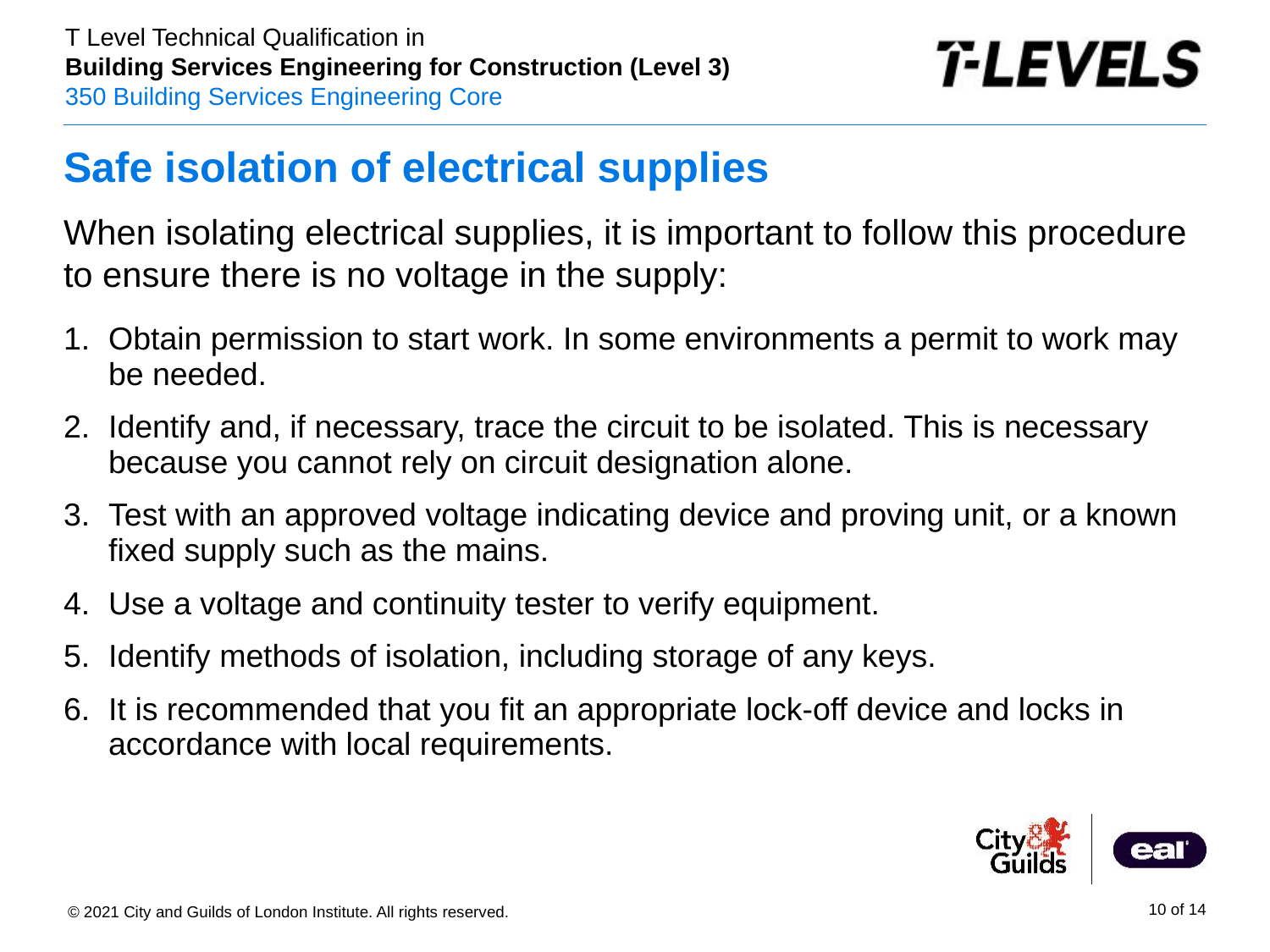

# Safe isolation of electrical supplies
When isolating electrical supplies, it is important to follow this procedure to ensure there is no voltage in the supply:
Obtain permission to start work. In some environments a permit to work may be needed.
Identify and, if necessary, trace the circuit to be isolated. This is necessary because you cannot rely on circuit designation alone.
Test with an approved voltage indicating device and proving unit, or a known fixed supply such as the mains.
Use a voltage and continuity tester to verify equipment.
Identify methods of isolation, including storage of any keys.
It is recommended that you fit an appropriate lock-off device and locks in accordance with local requirements.